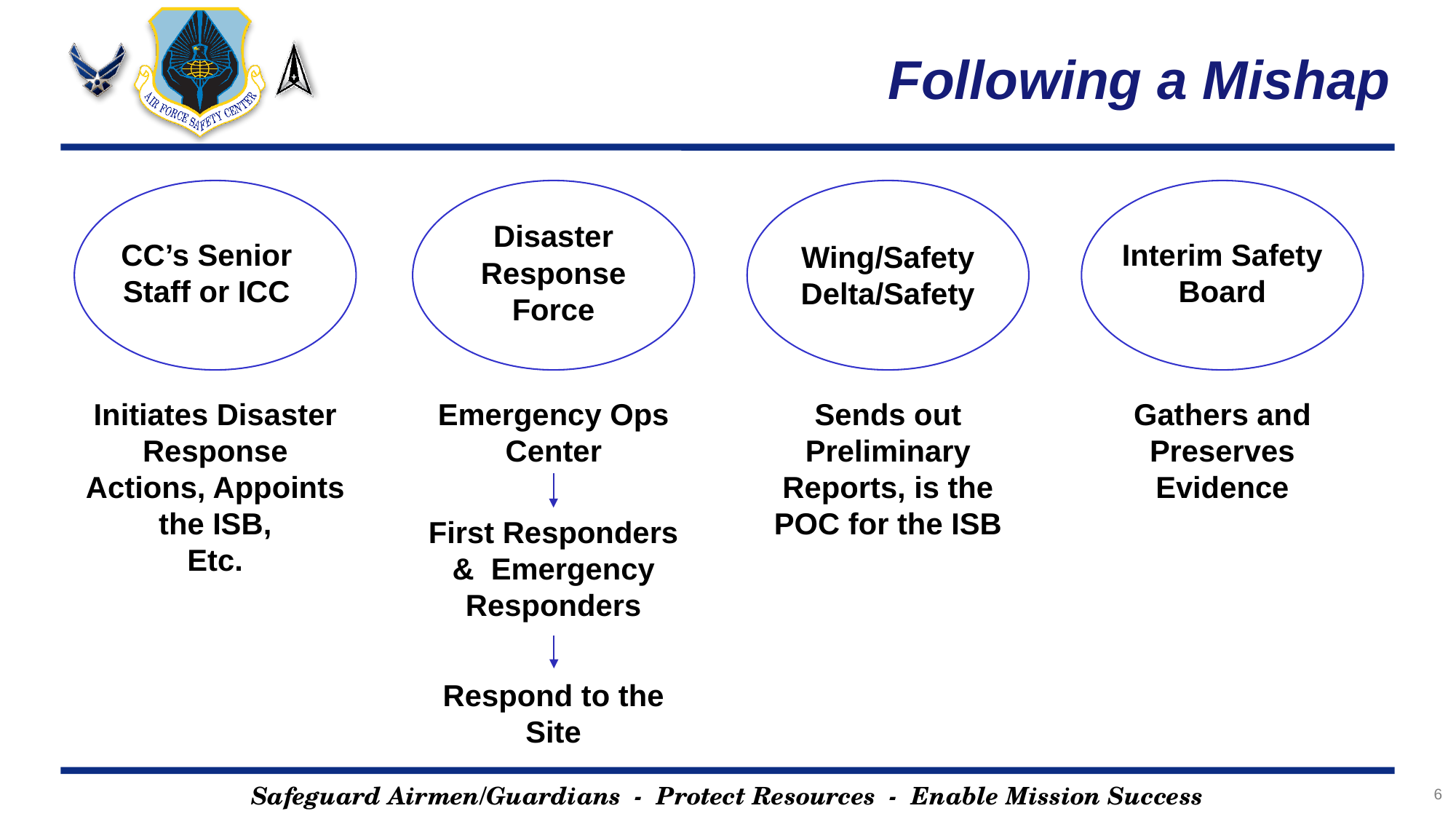

# Following a Mishap

Disaster Response Force
CC’s Senior Staff or ICC
Interim Safety Board
Wing/Safety
Delta/Safety

Initiates Disaster Response Actions, Appoints the ISB,
Etc.
Emergency Ops Center
Sends out Preliminary Reports, is the POC for the ISB
Gathers and Preserves Evidence
First Responders &  Emergency Responders
Respond to the Site
6